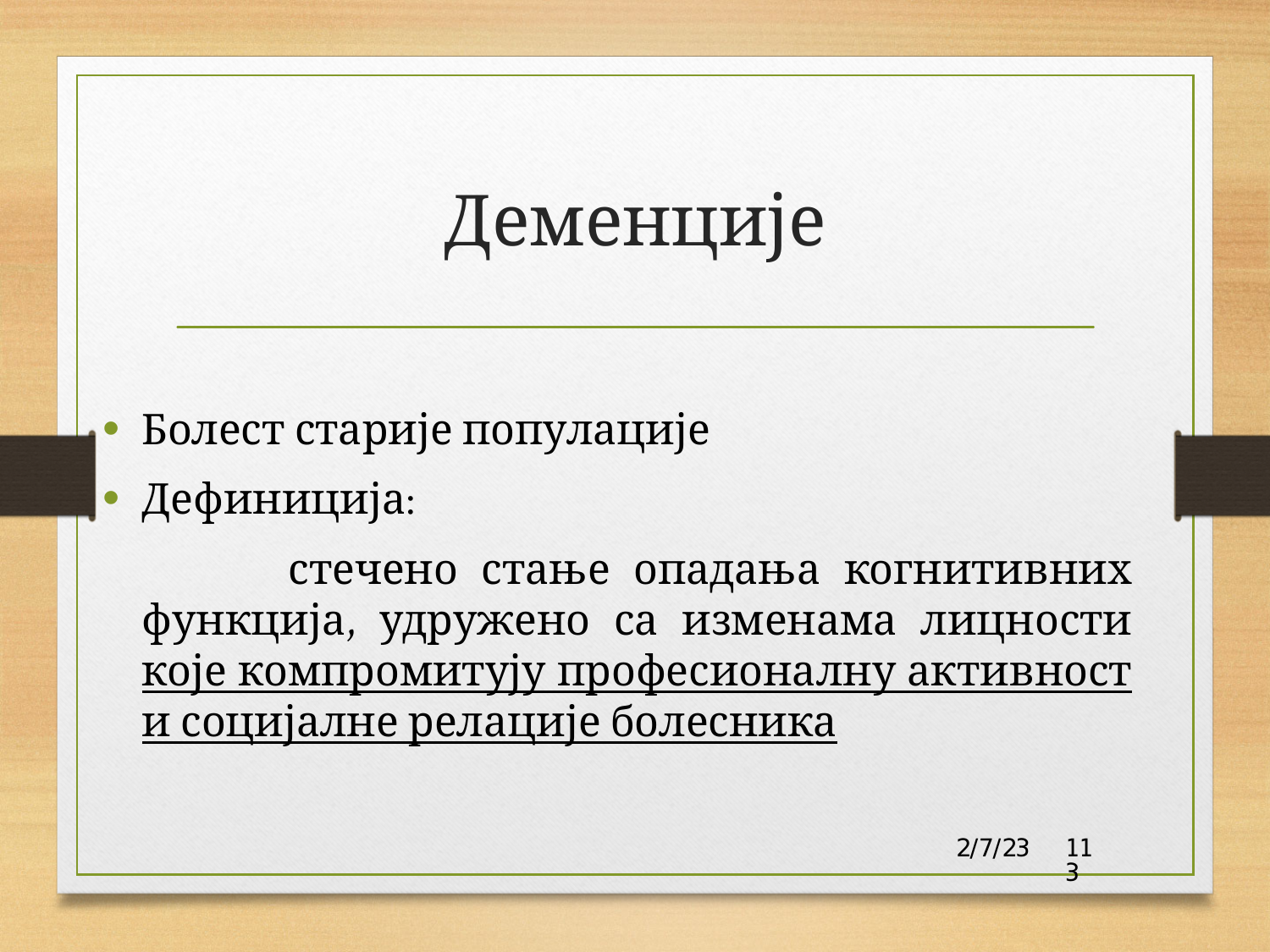

# Деменције
Болест старије популације
Дефиниција:
        стечено стање опадања когнитивних функција, удружено са изменама лицности које компромитују професионалну активност и социјалне релације болесника
2/7/23
113